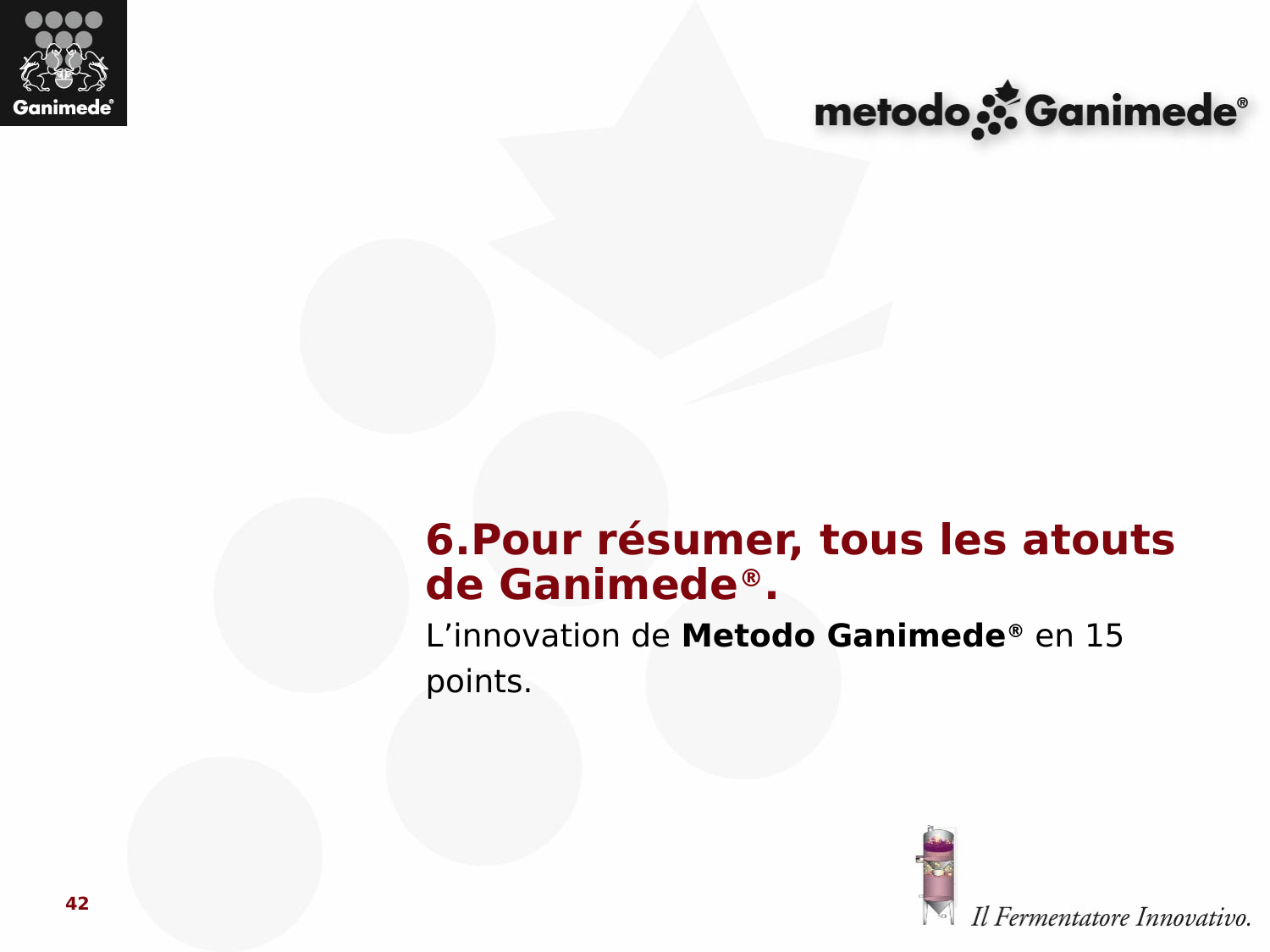

# 6.Pour résumer, tous les atouts de Ganimede®. L’innovation de Metodo Ganimede® en 15 points.
42